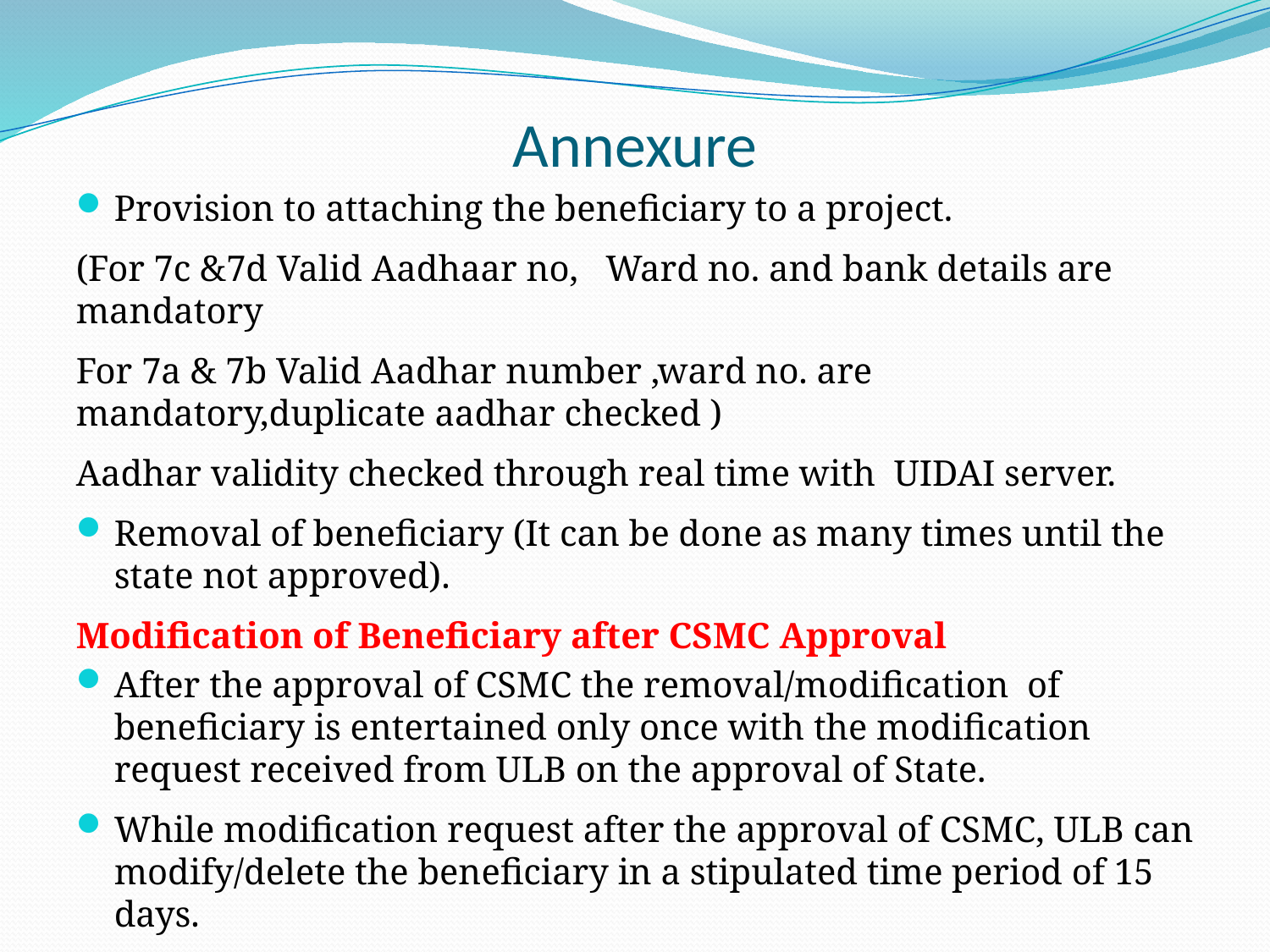

# Annexure
Provision to attaching the beneficiary to a project.
(For 7c &7d Valid Aadhaar no,   Ward no. and bank details are mandatory
For 7a & 7b Valid Aadhar number ,ward no. are mandatory,duplicate aadhar checked )
Aadhar validity checked through real time with  UIDAI server.
Removal of beneficiary (It can be done as many times until the state not approved).
Modification of Beneficiary after CSMC Approval
After the approval of CSMC the removal/modification  of beneficiary is entertained only once with the modification request received from ULB on the approval of State.
While modification request after the approval of CSMC, ULB can modify/delete the beneficiary in a stipulated time period of 15 days.
Provision to modify the ward details (this is for the limited period only)